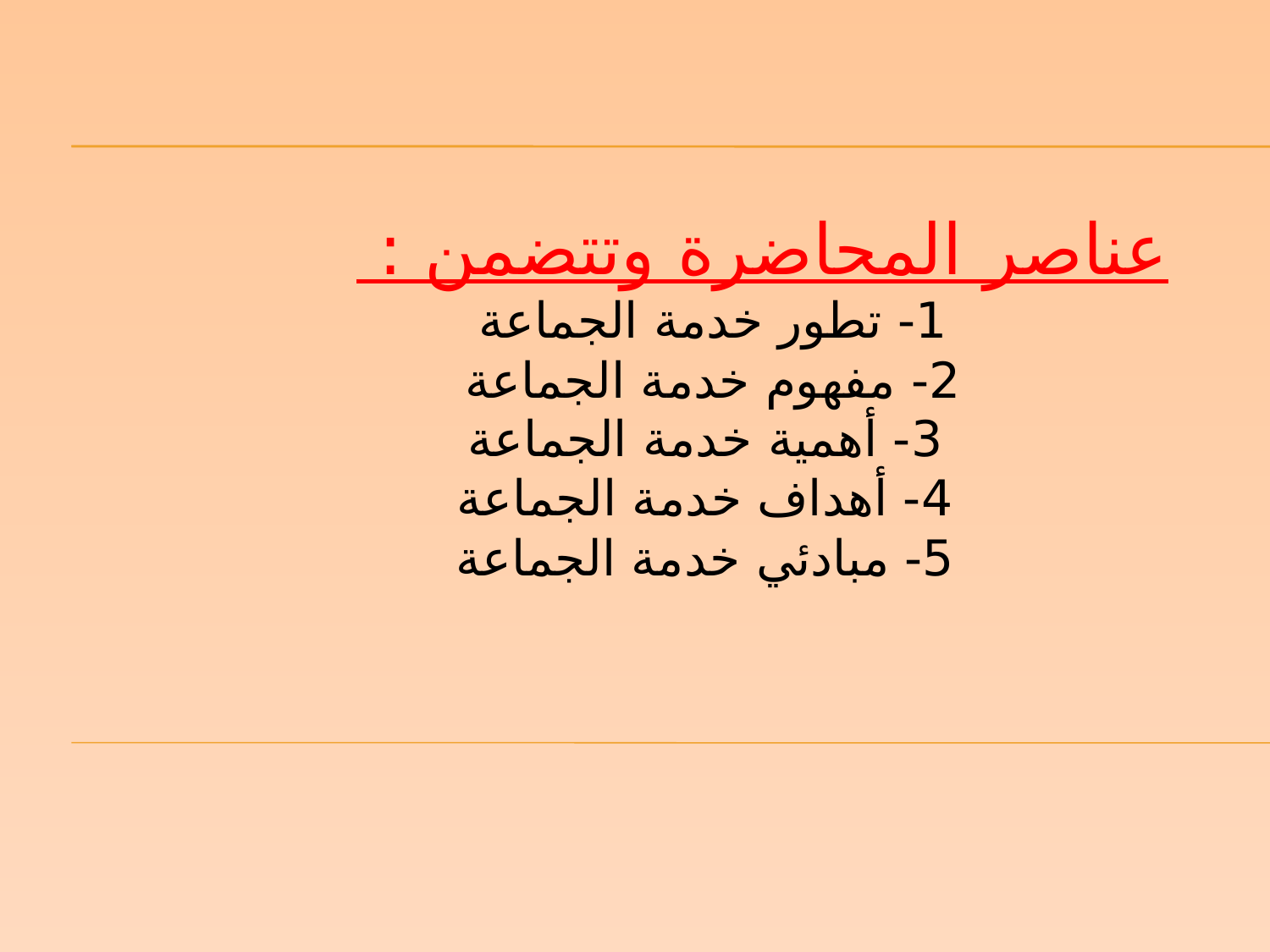

عناصر المحاضرة وتتضمن :
     1- تطور خدمة الجماعة
     2- مفهوم خدمة الجماعة
      3- أهمية خدمة الجماعة
      4- أهداف خدمة الجماعة
      5- مبادئي خدمة الجماعة